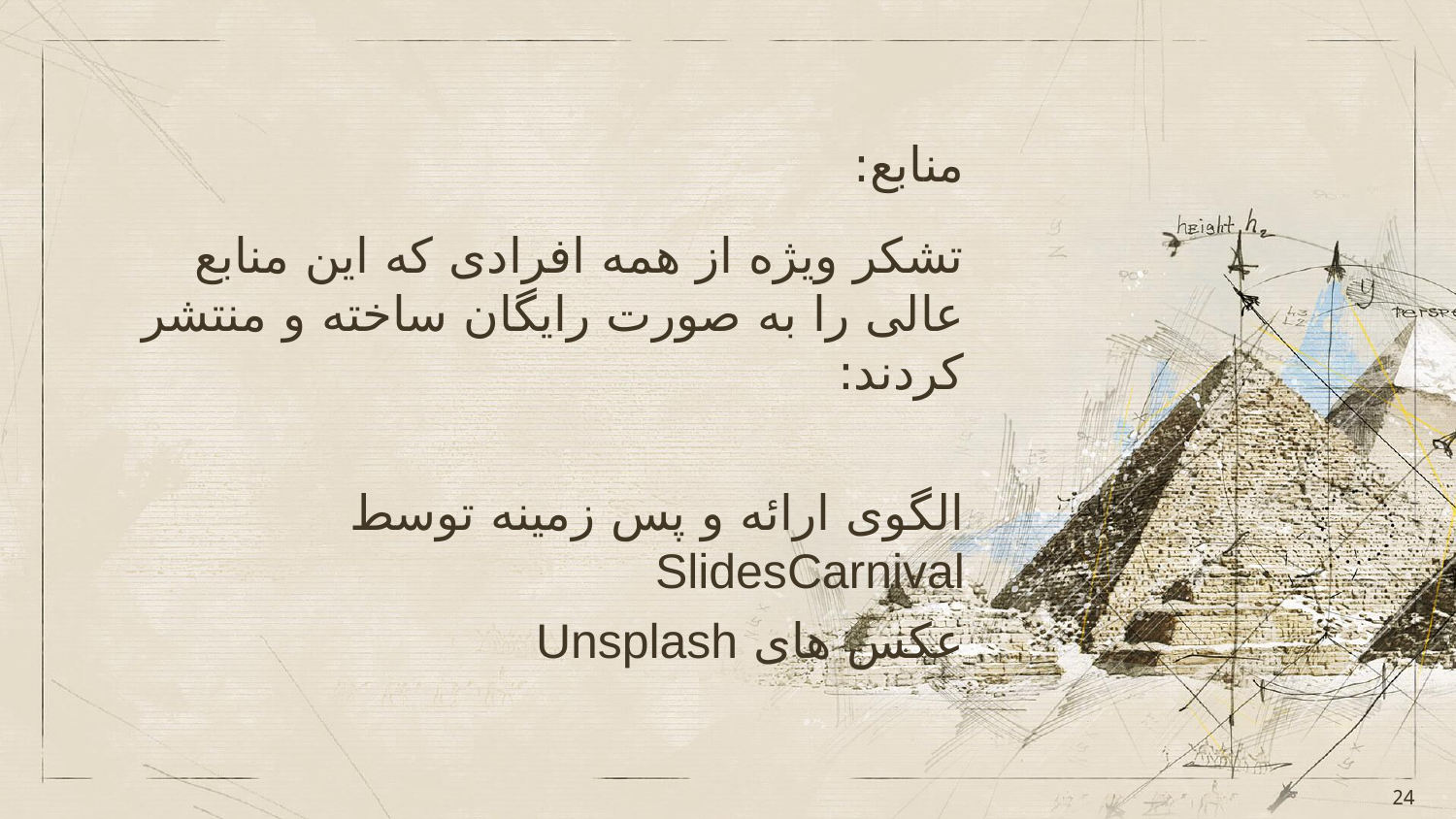

# منابع:
تشکر ویژه از همه افرادی که این منابع عالی را به صورت رایگان ساخته و منتشر کردند:

الگوی ارائه و پس زمینه توسط SlidesCarnival
عکس های Unsplash
24